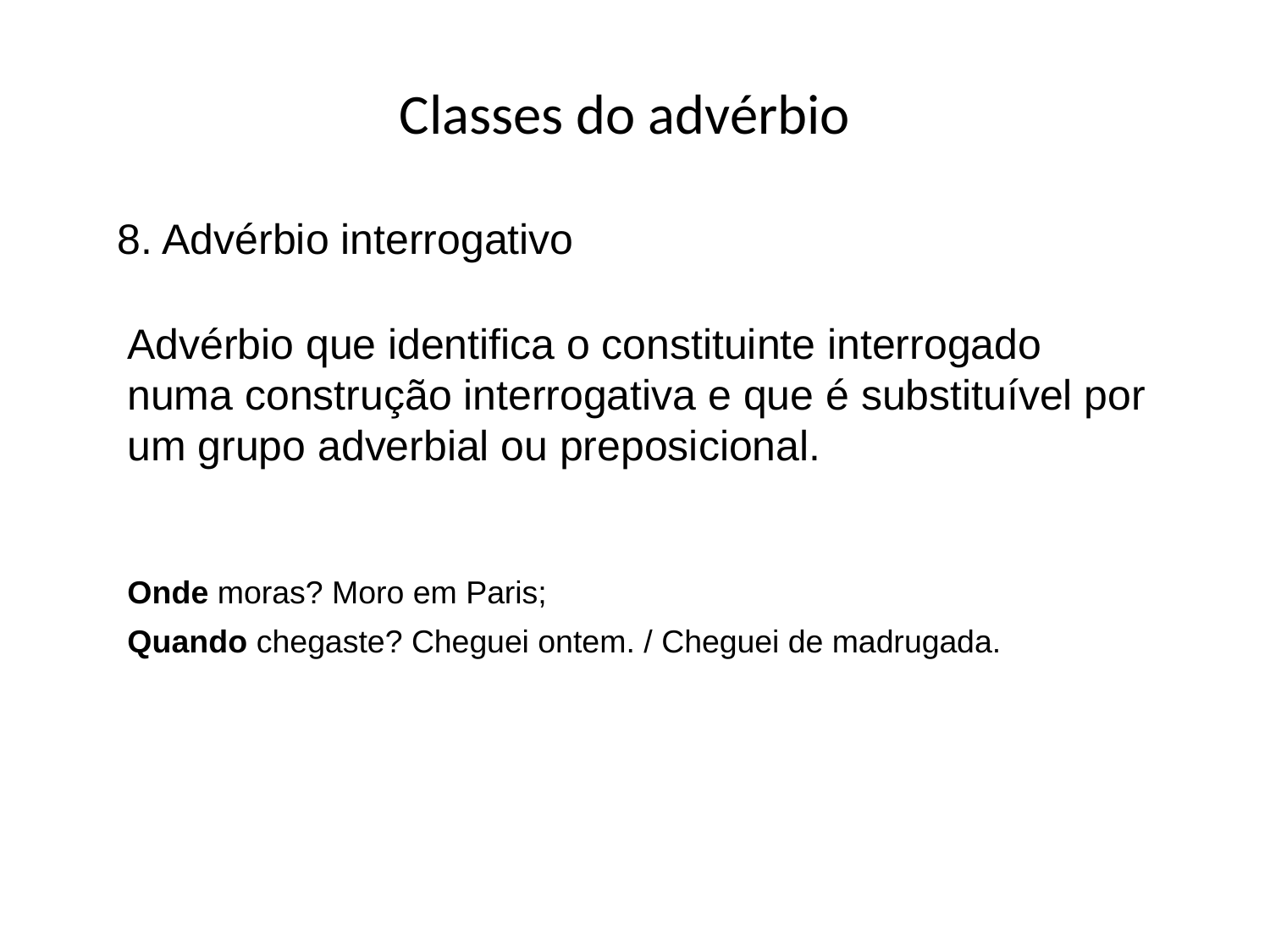

Classes do advérbio
8. Advérbio interrogativo
Advérbio que identifica o constituinte interrogado numa construção interrogativa e que é substituível por um grupo adverbial ou preposicional.
Onde moras? Moro em Paris;
Quando chegaste? Cheguei ontem. / Cheguei de madrugada.